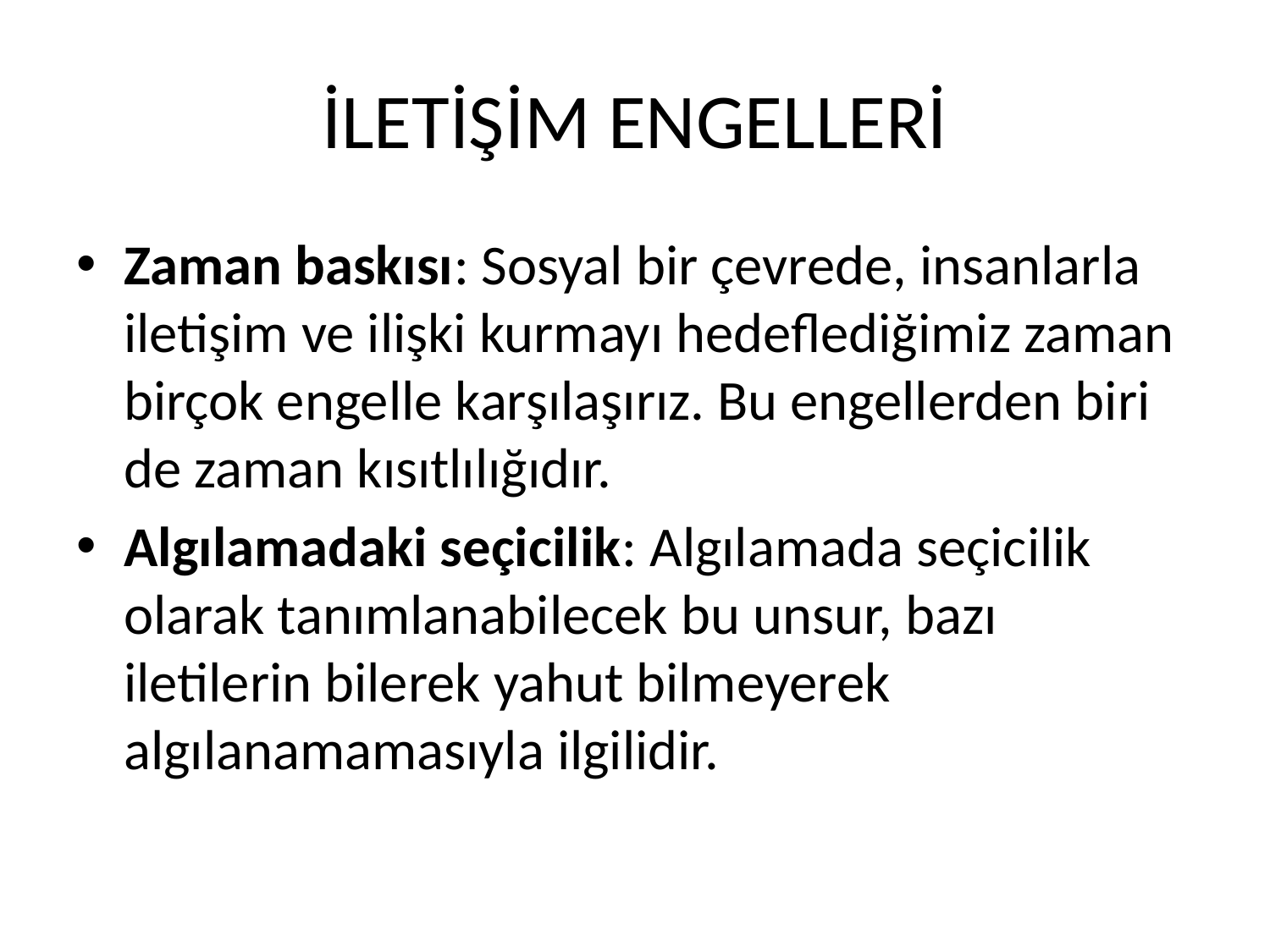

# İLETİŞİM ENGELLERİ
Zaman baskısı: Sosyal bir çevrede, insanlarla iletişim ve ilişki kurmayı hedeflediğimiz zaman birçok engelle karşılaşırız. Bu engellerden biri de zaman kısıtlılığıdır.
Algılamadaki seçicilik: Algılamada seçicilik olarak tanımlanabilecek bu unsur, bazı iletilerin bilerek yahut bilmeyerek algılanamamasıyla ilgilidir.